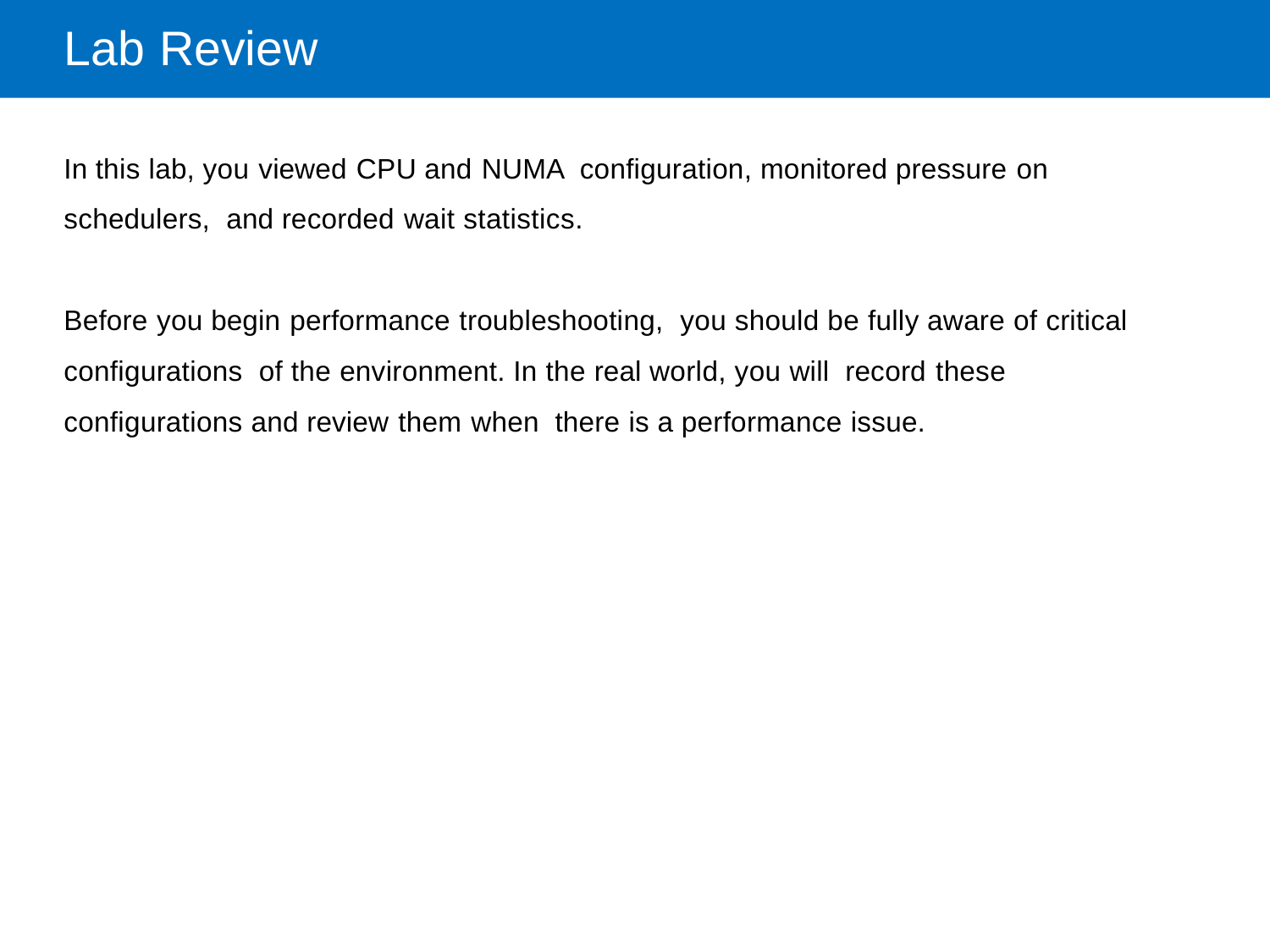

Lab Review

In this lab, you viewed CPU and NUMA  configuration, monitored pressure on schedulers,  and recorded wait statistics.

Before you begin performance troubleshooting,  you should be fully aware of critical configurations  of the environment. In the real world, you will  record these configurations and review them when  there is a performance issue.